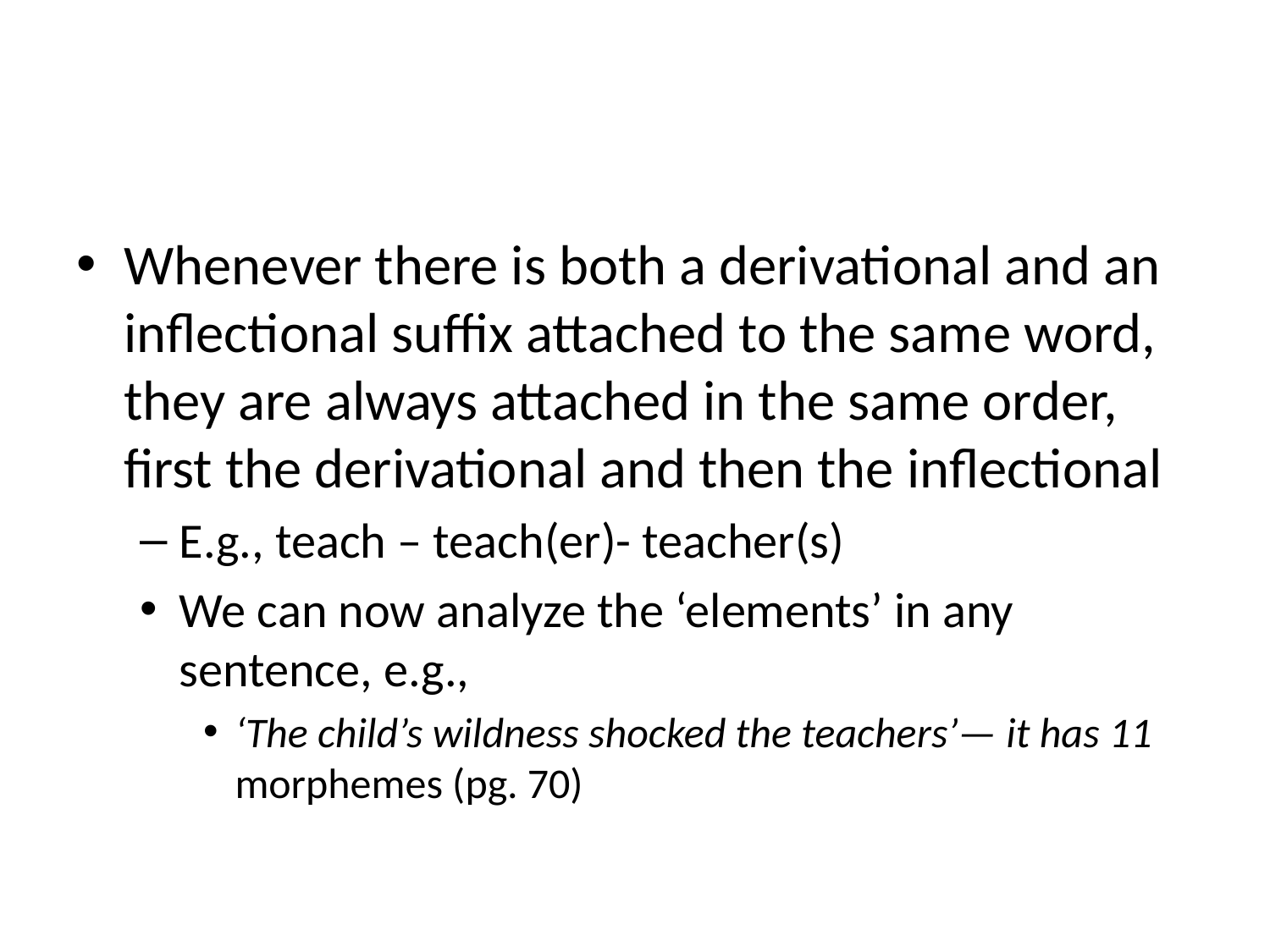

#
Whenever there is both a derivational and an inflectional suffix attached to the same word, they are always attached in the same order, first the derivational and then the inflectional
E.g., teach – teach(er)- teacher(s)
We can now analyze the ‘elements’ in any sentence, e.g.,
‘The child’s wildness shocked the teachers’— it has 11 morphemes (pg. 70)